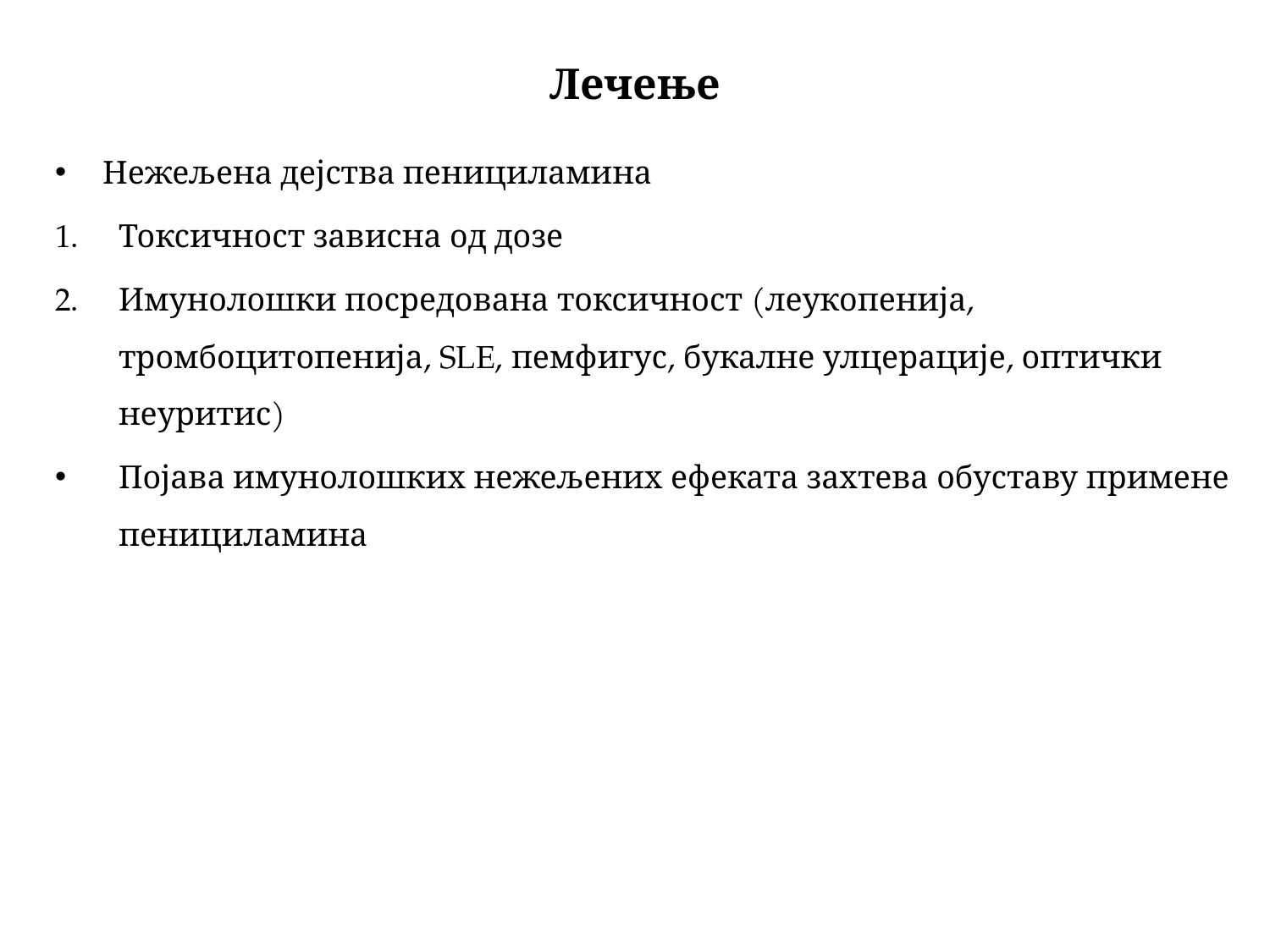

# Лечење
Нежељена дејства пенициламина
Токсичност зависна од дозе
Имунолошки посредована токсичност (леукопенија, тромбоцитопенија, SLE, пемфигус, букалне улцерације, оптички неуритис)
Појава имунолошких нежељених ефеката захтева обуставу примене пенициламина